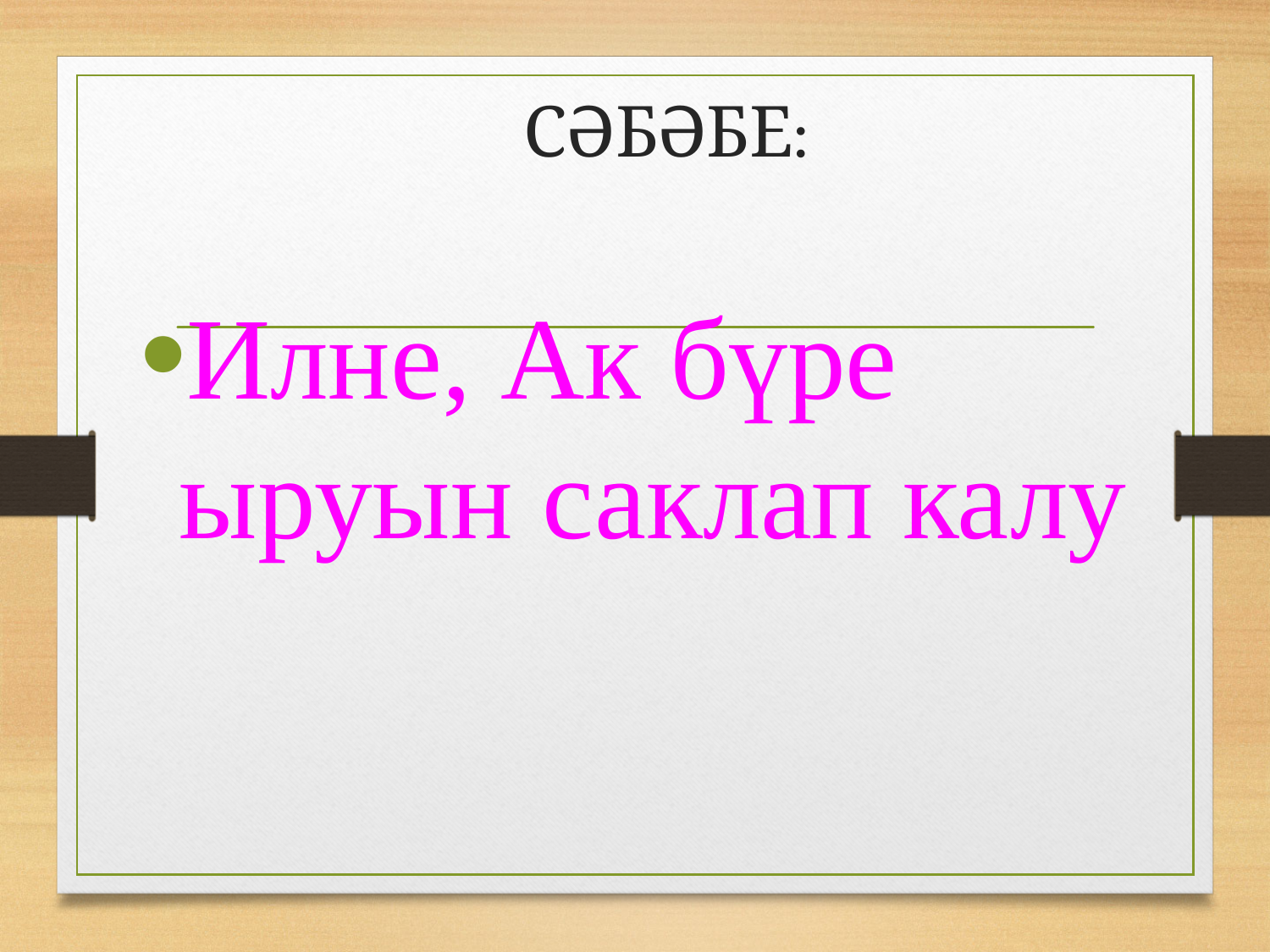

# СӘБӘБЕ:
Илне, Ак бүре ыруын саклап калу